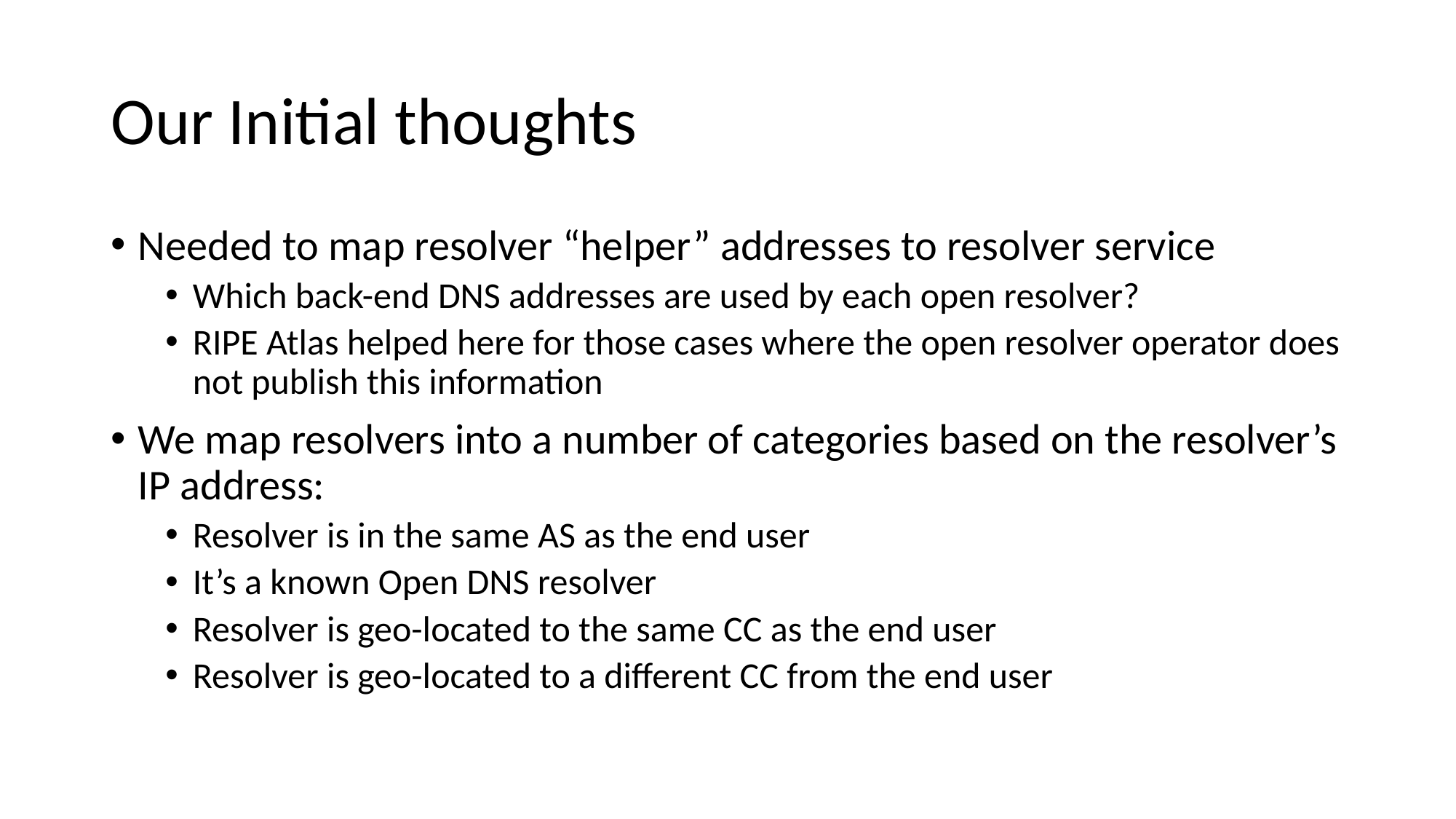

# Our Initial thoughts
Needed to map resolver “helper” addresses to resolver service
Which back-end DNS addresses are used by each open resolver?
RIPE Atlas helped here for those cases where the open resolver operator does not publish this information
We map resolvers into a number of categories based on the resolver’s IP address:
Resolver is in the same AS as the end user
It’s a known Open DNS resolver
Resolver is geo-located to the same CC as the end user
Resolver is geo-located to a different CC from the end user